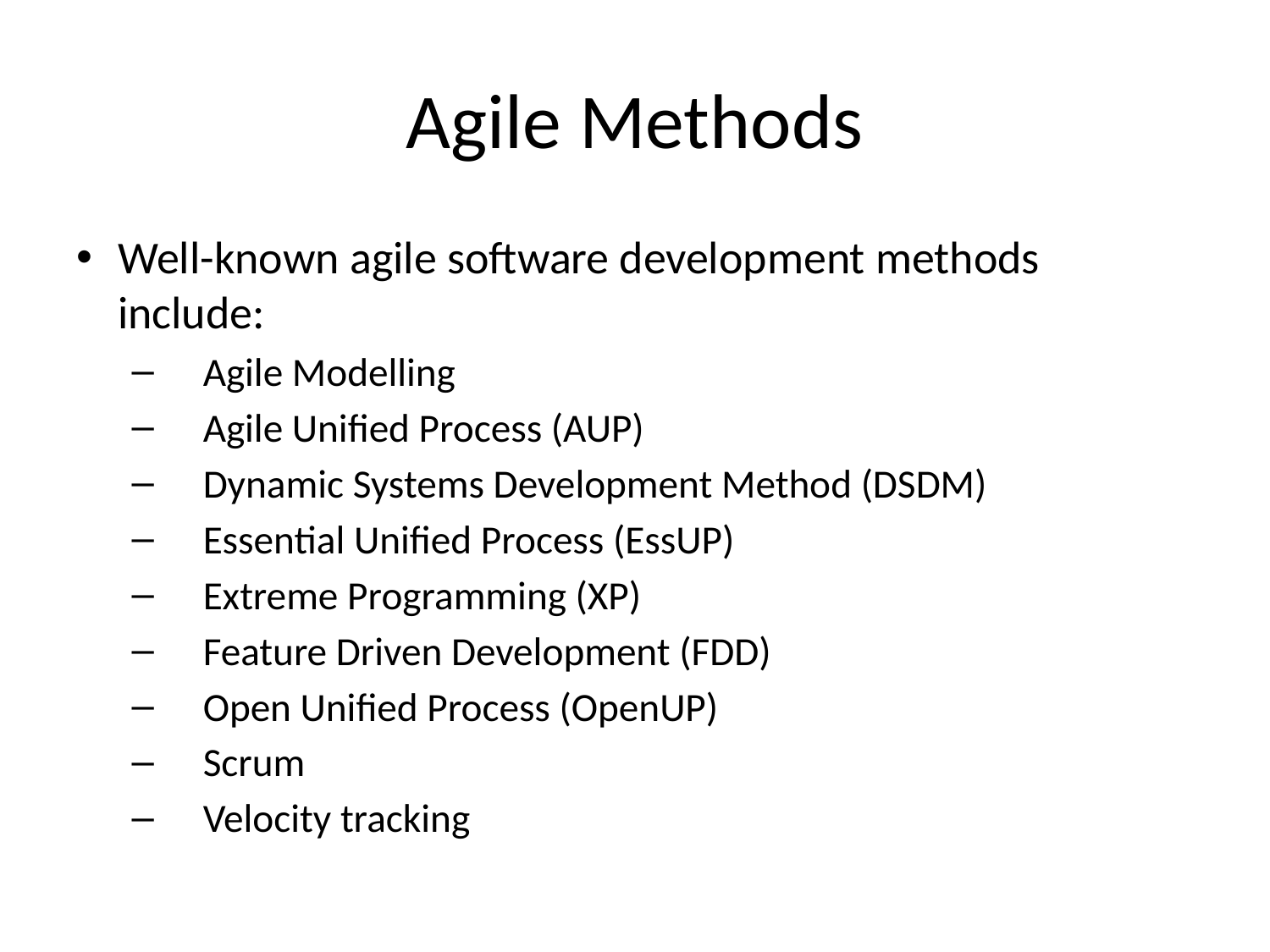

# Agile Methods
Well-known agile software development methods include:
    Agile Modelling
    Agile Unified Process (AUP)
    Dynamic Systems Development Method (DSDM)
    Essential Unified Process (EssUP)
    Extreme Programming (XP)
    Feature Driven Development (FDD)
    Open Unified Process (OpenUP)
    Scrum
    Velocity tracking